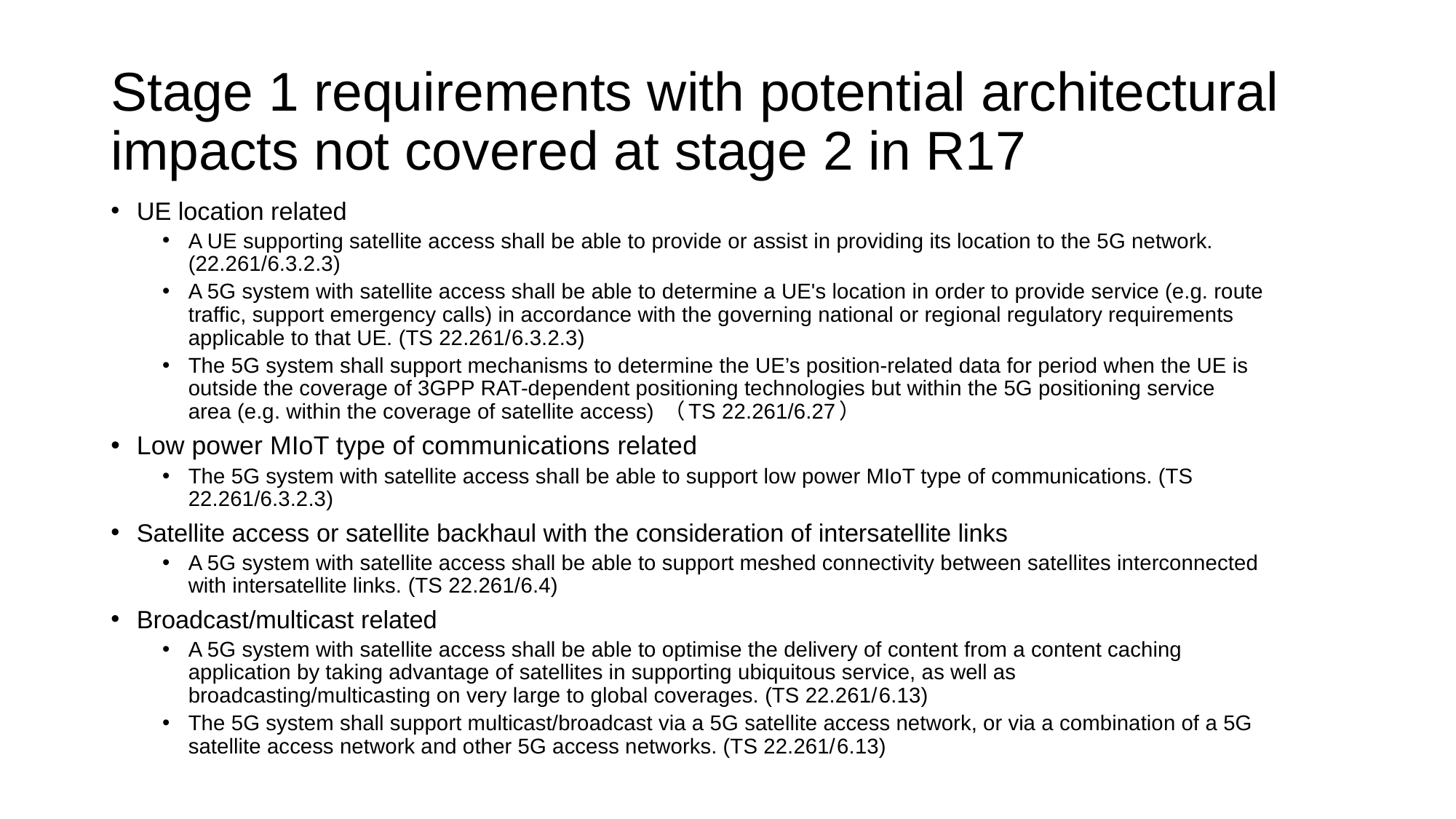

# Stage 1 requirements with potential architectural impacts not covered at stage 2 in R17
UE location related
A UE supporting satellite access shall be able to provide or assist in providing its location to the 5G network. (22.261/6.3.2.3)
A 5G system with satellite access shall be able to determine a UE's location in order to provide service (e.g. route traffic, support emergency calls) in accordance with the governing national or regional regulatory requirements applicable to that UE. (TS 22.261/6.3.2.3)
The 5G system shall support mechanisms to determine the UE’s position-related data for period when the UE is outside the coverage of 3GPP RAT-dependent positioning technologies but within the 5G positioning service area (e.g. within the coverage of satellite access) （TS 22.261/6.27）
Low power MIoT type of communications related
The 5G system with satellite access shall be able to support low power MIoT type of communications. (TS 22.261/6.3.2.3)
Satellite access or satellite backhaul with the consideration of intersatellite links
A 5G system with satellite access shall be able to support meshed connectivity between satellites interconnected with intersatellite links. (TS 22.261/6.4)
Broadcast/multicast related
A 5G system with satellite access shall be able to optimise the delivery of content from a content caching application by taking advantage of satellites in supporting ubiquitous service, as well as broadcasting/multicasting on very large to global coverages. (TS 22.261/6.13)
The 5G system shall support multicast/broadcast via a 5G satellite access network, or via a combination of a 5G satellite access network and other 5G access networks. (TS 22.261/6.13)